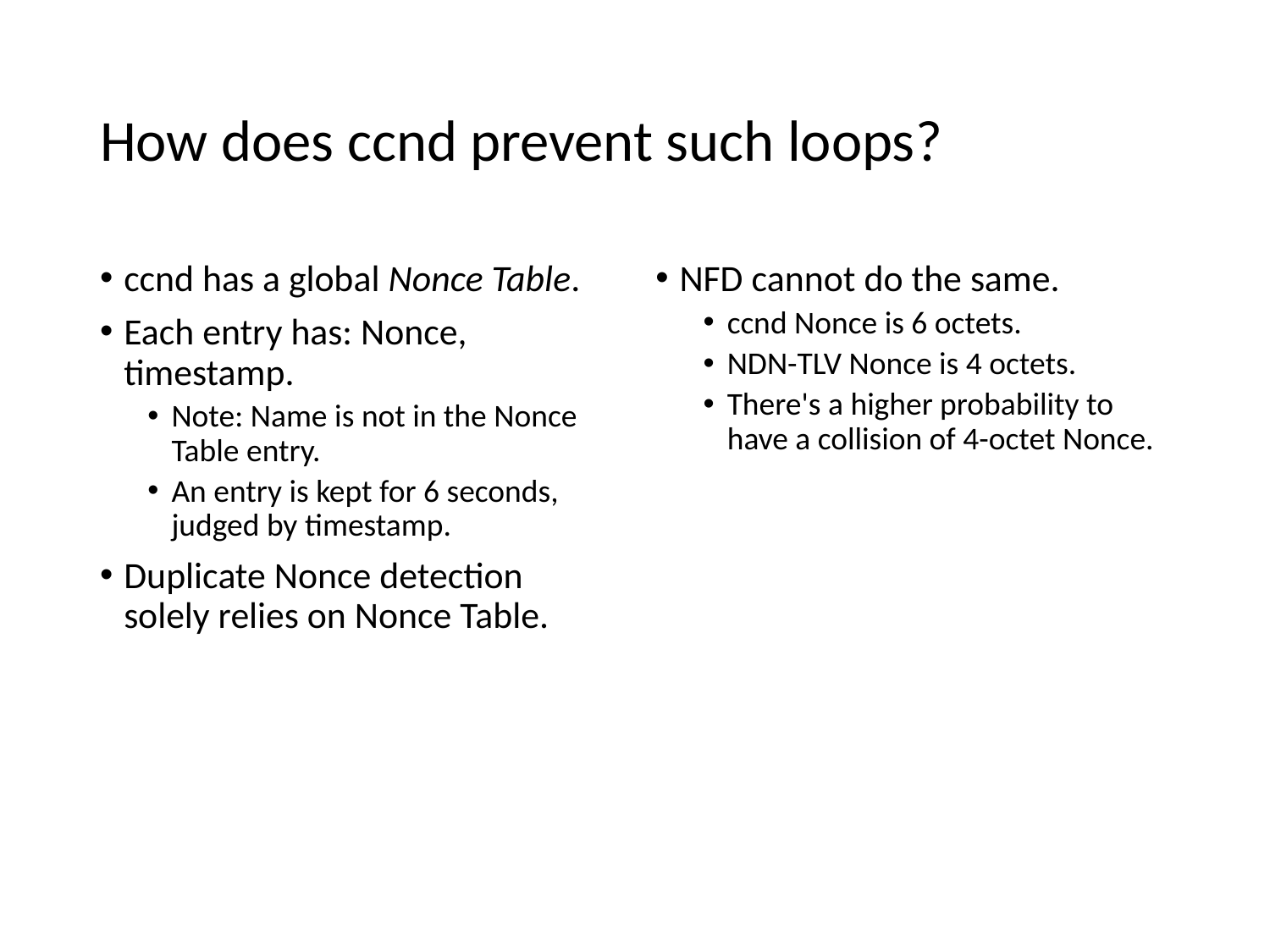

# How does ccnd prevent such loops?
ccnd has a global Nonce Table.
Each entry has: Nonce, timestamp.
Note: Name is not in the Nonce Table entry.
An entry is kept for 6 seconds, judged by timestamp.
Duplicate Nonce detection solely relies on Nonce Table.
NFD cannot do the same.
ccnd Nonce is 6 octets.
NDN-TLV Nonce is 4 octets.
There's a higher probability to have a collision of 4-octet Nonce.